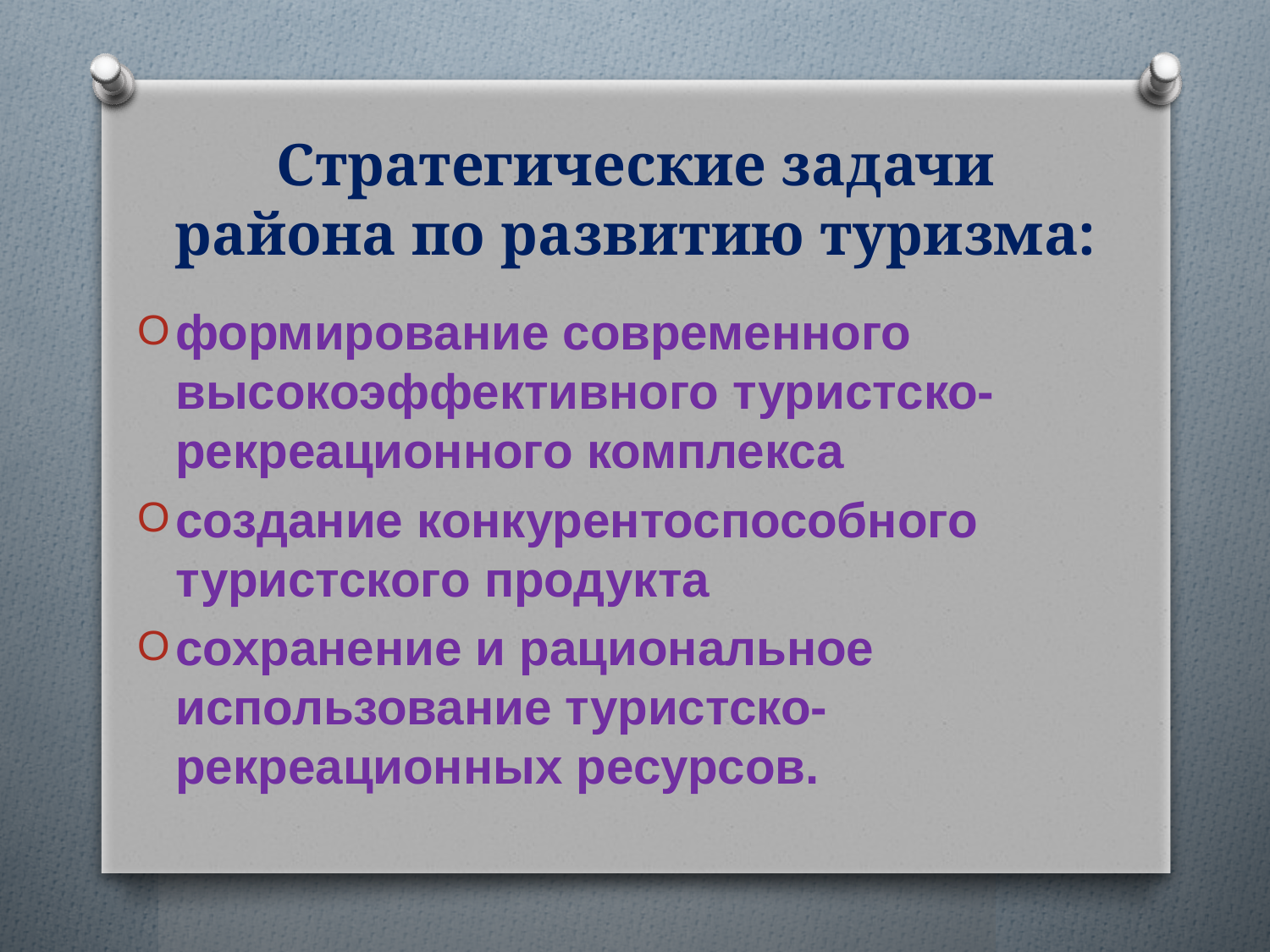

# Стратегические задачи района по развитию туризма:
формирование современного высокоэффективного туристско-рекреационного комплекса
создание конкурентоспособного туристского продукта
сохранение и рациональное использование туристско-рекреационных ресурсов.